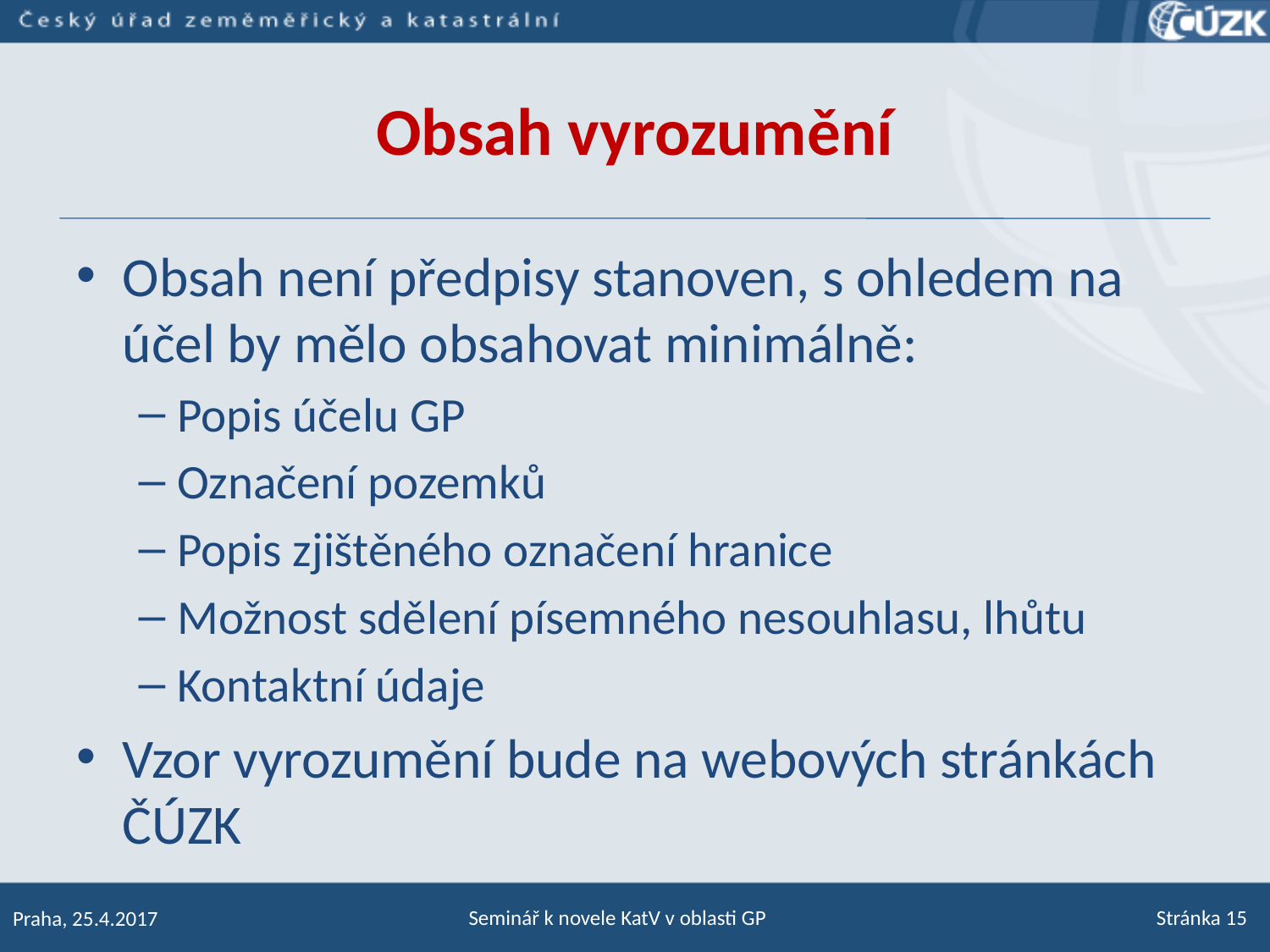

# Obsah vyrozumění
Obsah není předpisy stanoven, s ohledem na účel by mělo obsahovat minimálně:
Popis účelu GP
Označení pozemků
Popis zjištěného označení hranice
Možnost sdělení písemného nesouhlasu, lhůtu
Kontaktní údaje
Vzor vyrozumění bude na webových stránkách ČÚZK
Seminář k novele KatV v oblasti GP
Stránka 15
Praha, 25.4.2017